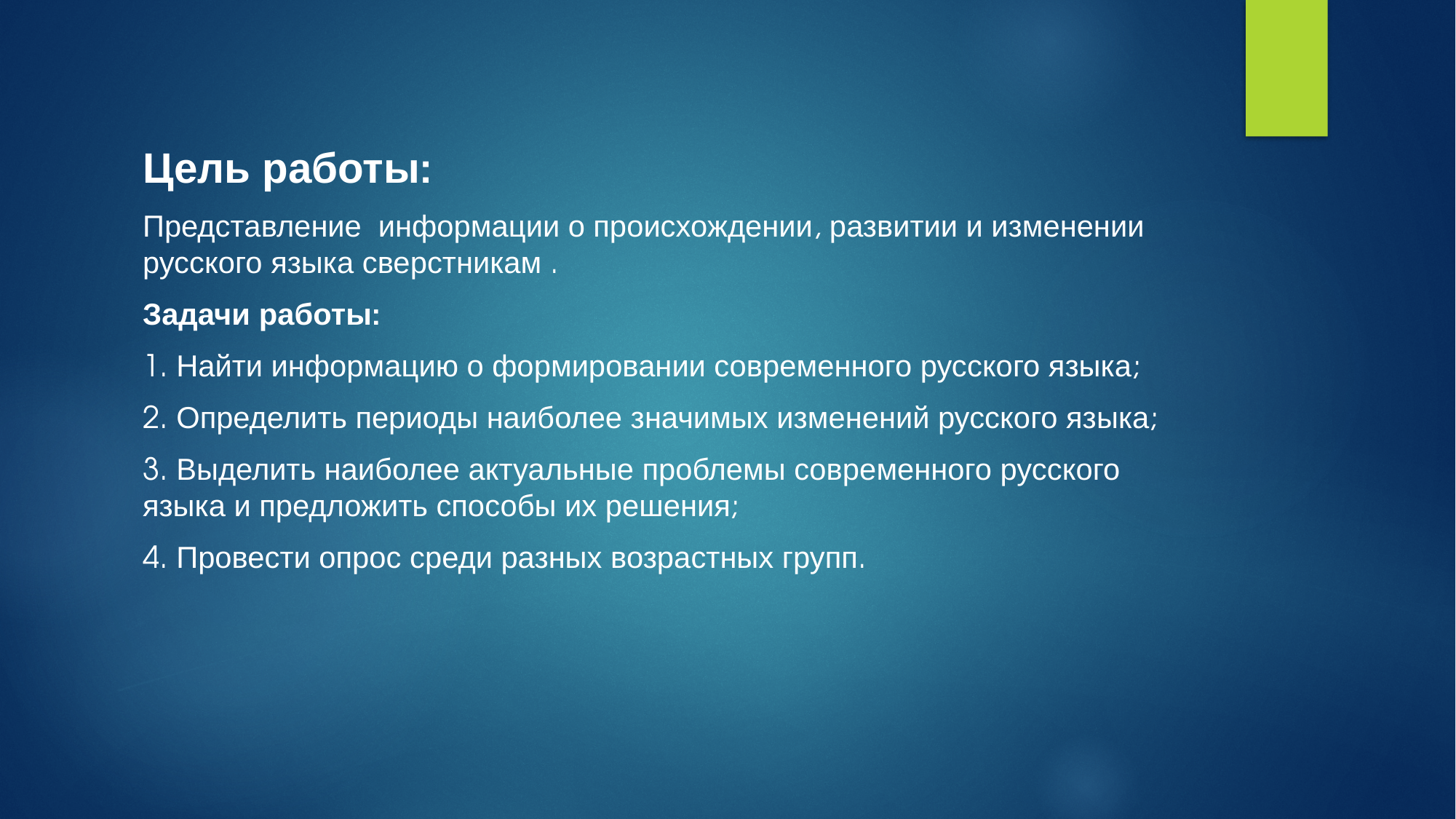

Цель работы:
Представление  информации о происхождении, развитии и изменении русского языка сверстникам .
Задачи работы:
1. Найти информацию о формировании современного русского языка;
2. Определить периоды наиболее значимых изменений русского языка;
3. Выделить наиболее актуальные проблемы современного русского языка и предложить способы их решения;
4. Провести опрос среди разных возрастных групп.